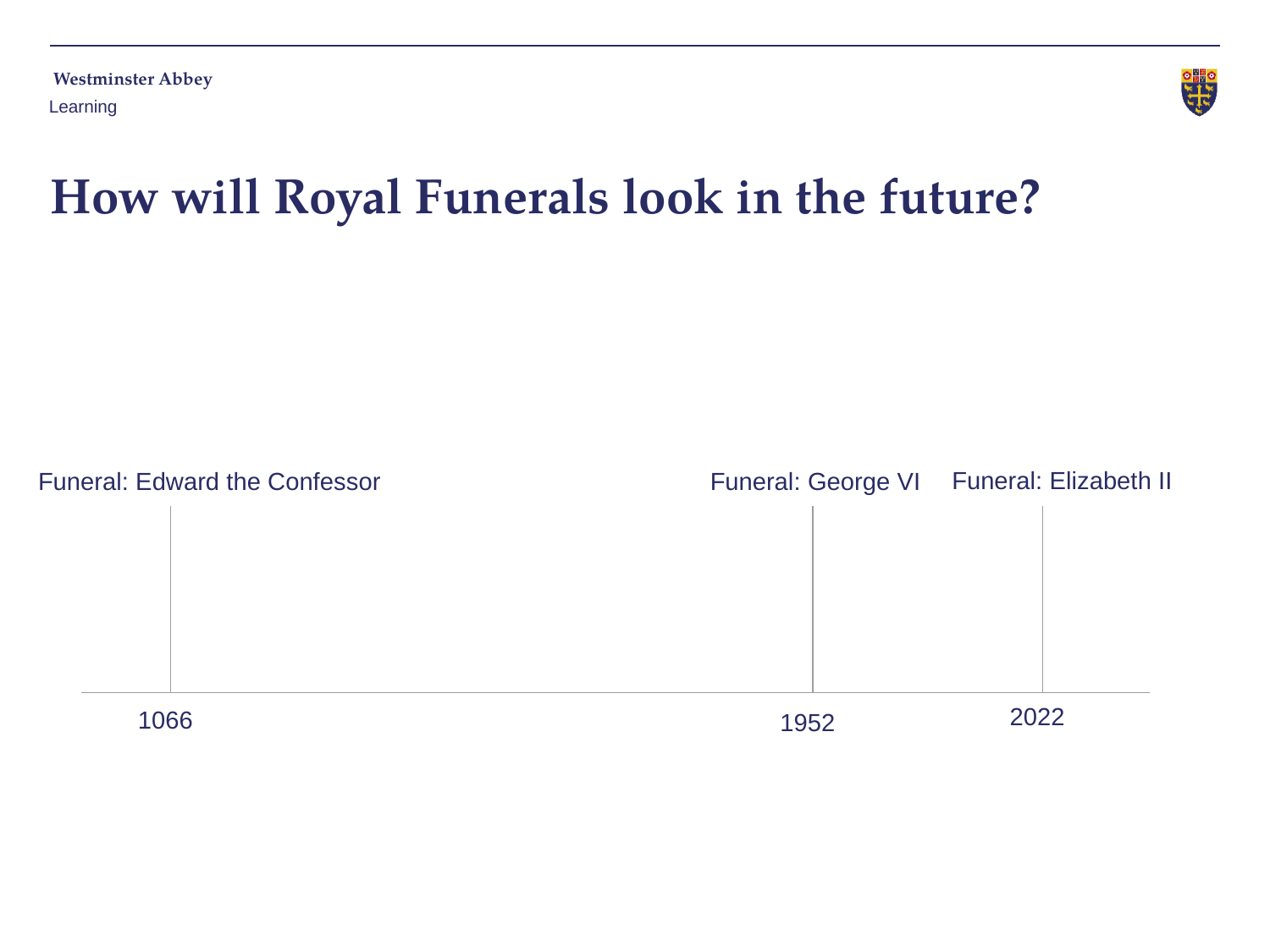

Learning
# How will Royal Funerals look in the future?
Funeral: Elizabeth II
Funeral: George VI
Funeral: Edward the Confessor
2022
1066
1952